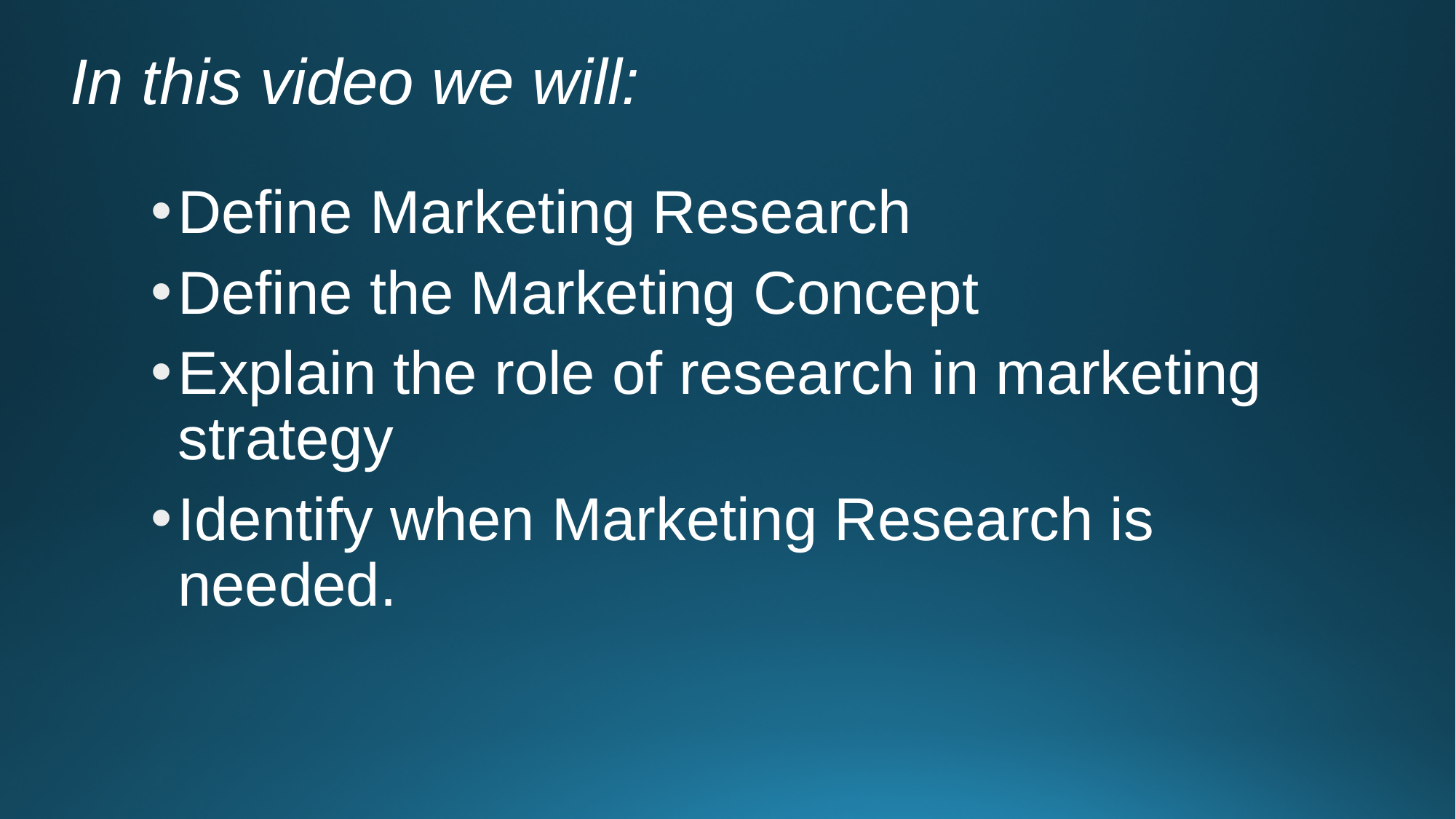

# In this video we will:
Define Marketing Research
Define the Marketing Concept
Explain the role of research in marketing strategy
Identify when Marketing Research is needed.